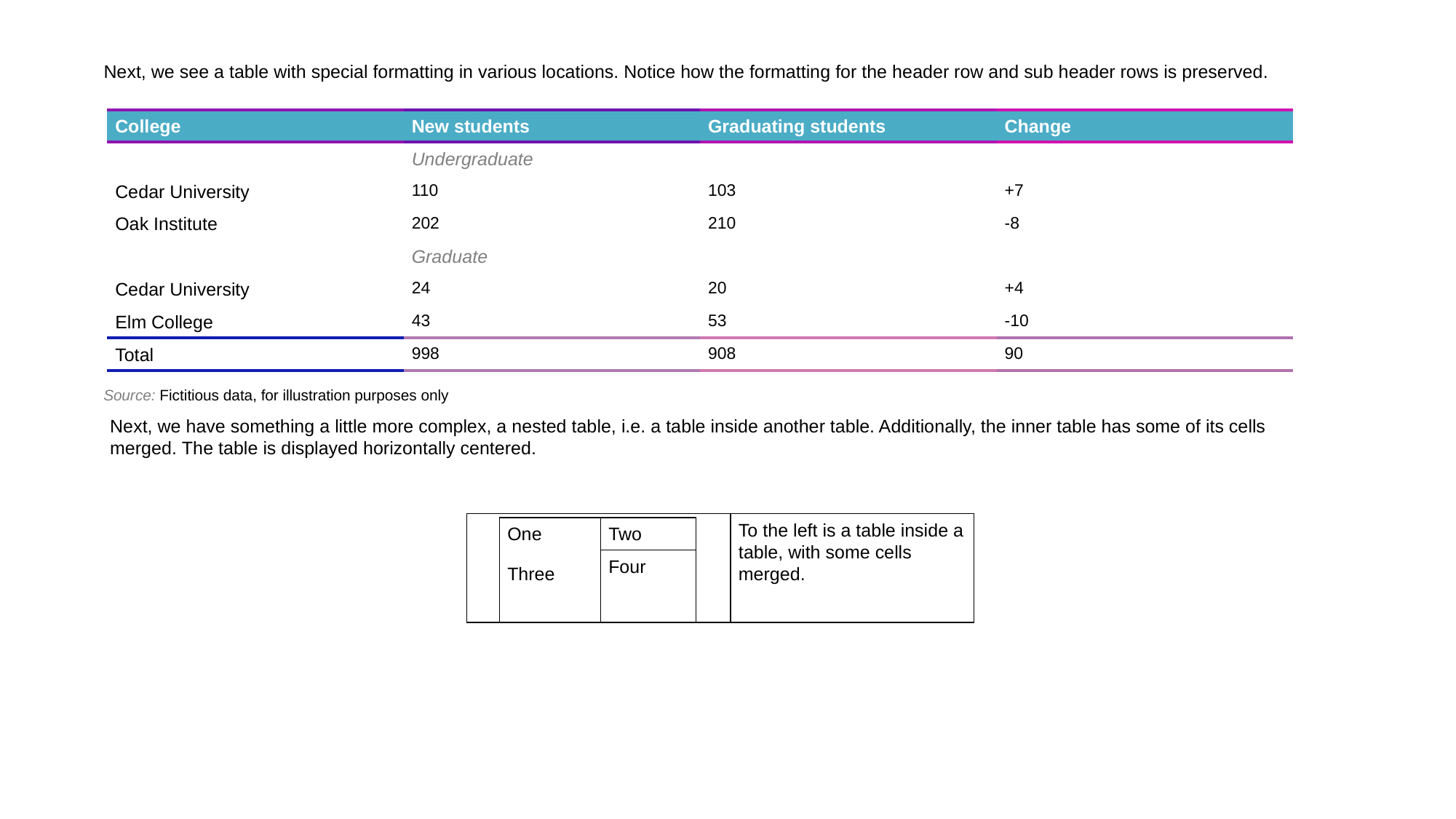

Next, we see a table with special formatting in various locations. Notice how the formatting for the header row and sub header rows is preserved.
| College | New students | Graduating students | Change |
| --- | --- | --- | --- |
|  | Undergraduate |  |  |
| Cedar University | 110 | 103 | +7 |
| Oak Institute | 202 | 210 | -8 |
|  | Graduate |  |  |
| Cedar University | 24 | 20 | +4 |
| Elm College | 43 | 53 | -10 |
| Total | 998 | 908 | 90 |
Source: Fictitious data, for illustration purposes only
Next, we have something a little more complex, a nested table, i.e. a table inside another table. Additionally, the inner table has some of its cells merged. The table is displayed horizontally centered.
|  | To the left is a table inside a table, with some cells merged. |
| --- | --- |
| One  Three | Two |
| --- | --- |
|  | Four |